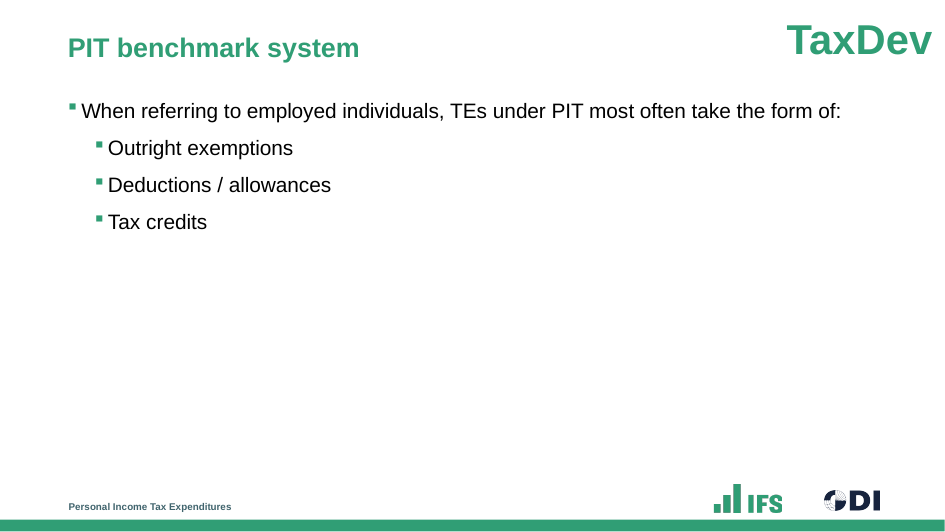

# PIT benchmark system
When referring to employed individuals, TEs under PIT most often take the form of:
Outright exemptions
Deductions / allowances
Tax credits
Personal Income Tax Expenditures